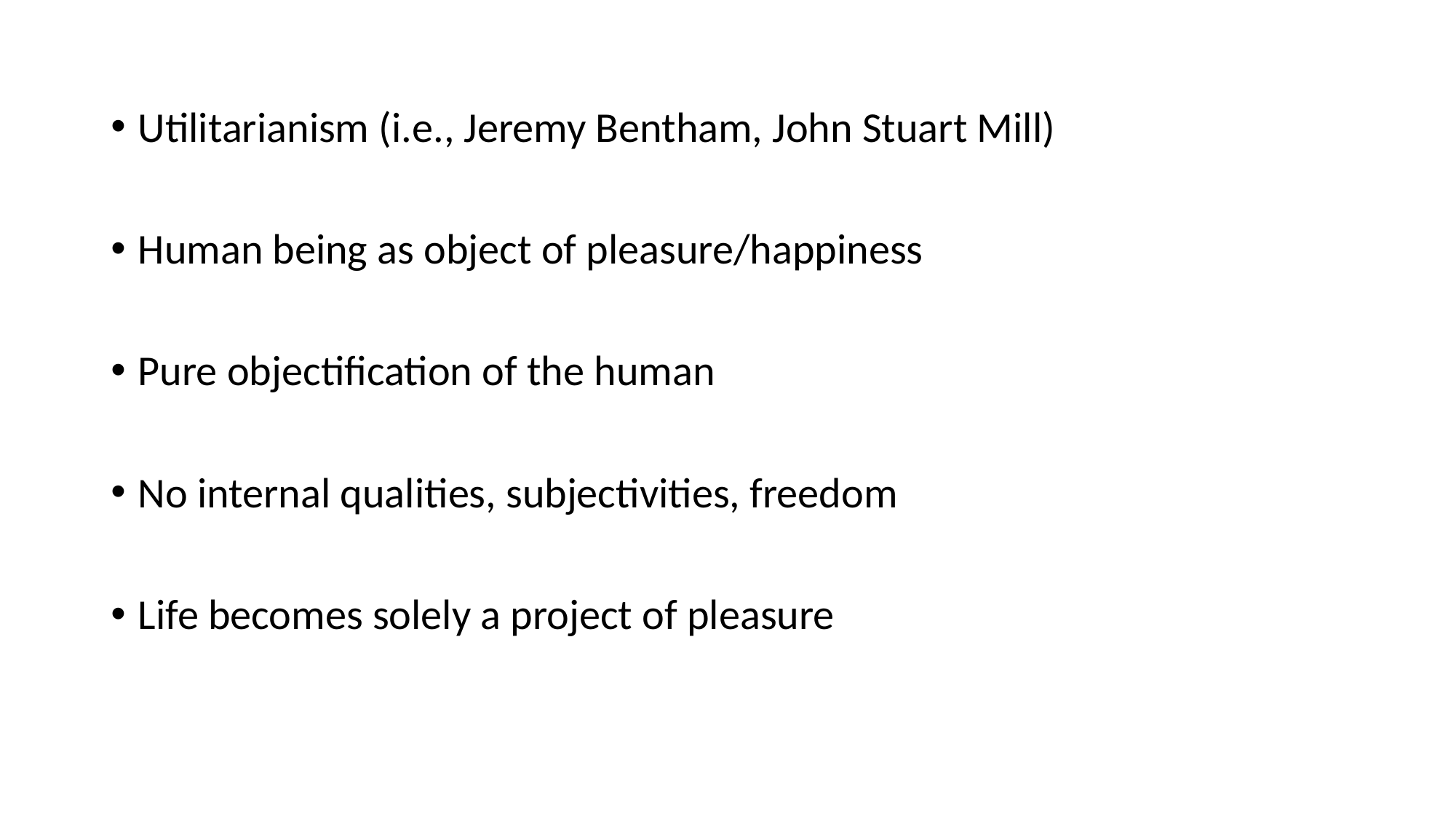

Utilitarianism (i.e., Jeremy Bentham, John Stuart Mill)

Human being as object of pleasure/happiness

Pure objectification of the human

No internal qualities, subjectivities, freedom

Life becomes solely a project of pleasure